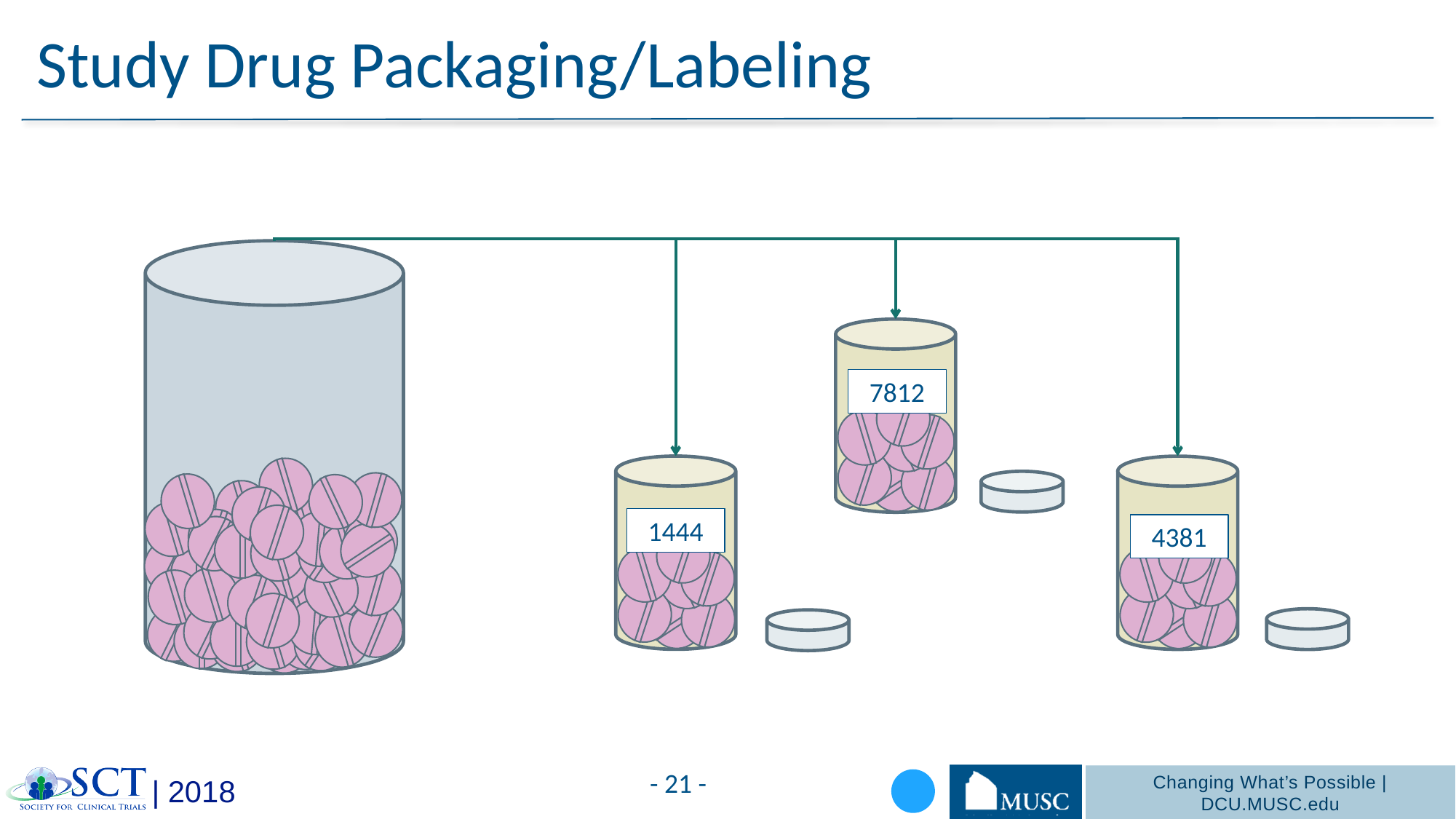

# Study Drug Packaging/Labeling

7812

1444

4381

- 21 -